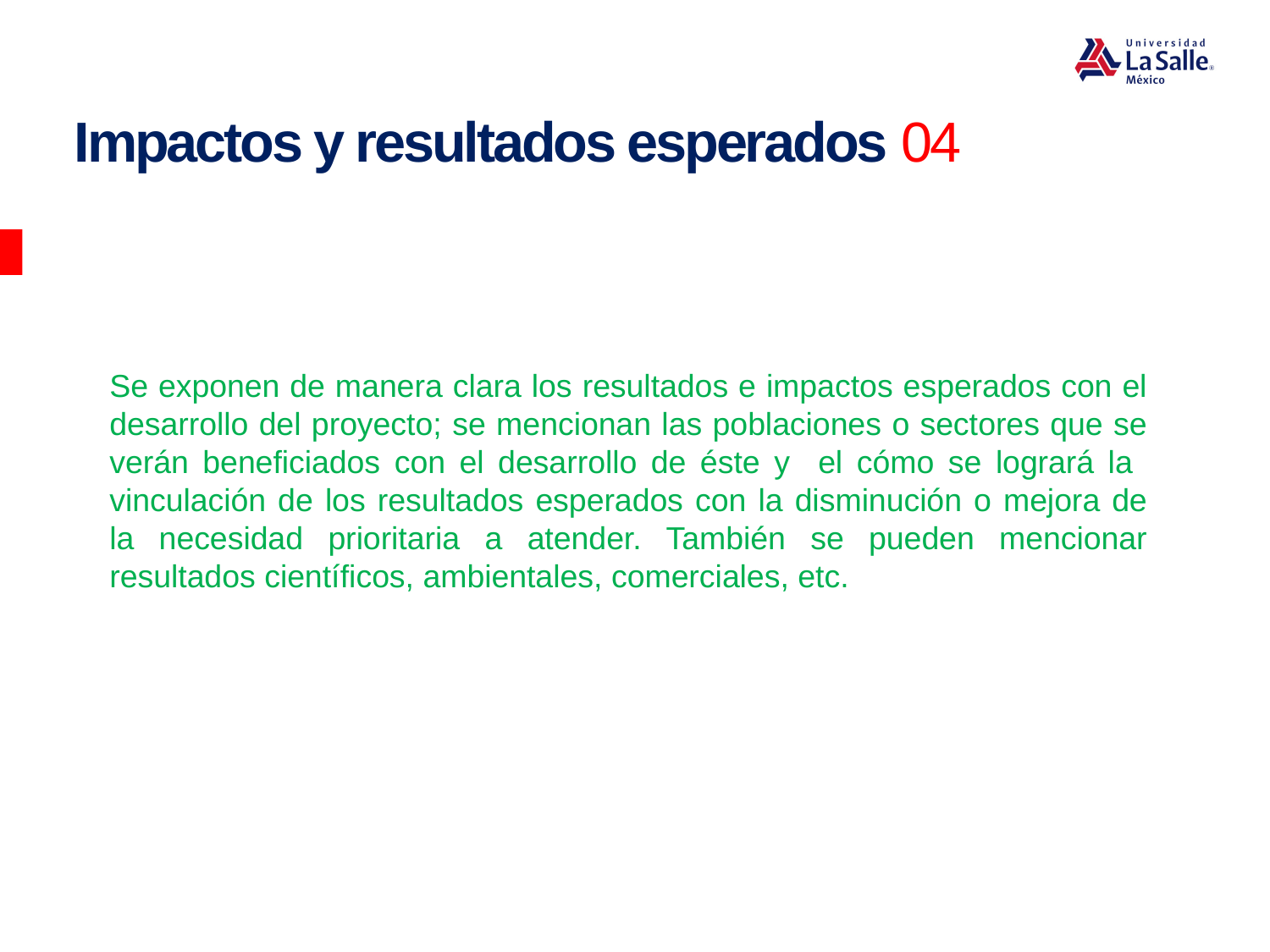

Impactos y resultados esperados 04

Se exponen de manera clara los resultados e impactos esperados con el desarrollo del proyecto; se mencionan las poblaciones o sectores que se verán beneficiados con el desarrollo de éste y  el cómo se logrará la  vinculación de los resultados esperados con la disminución o mejora de la necesidad prioritaria a atender. También se pueden mencionar resultados científicos, ambientales, comerciales, etc.